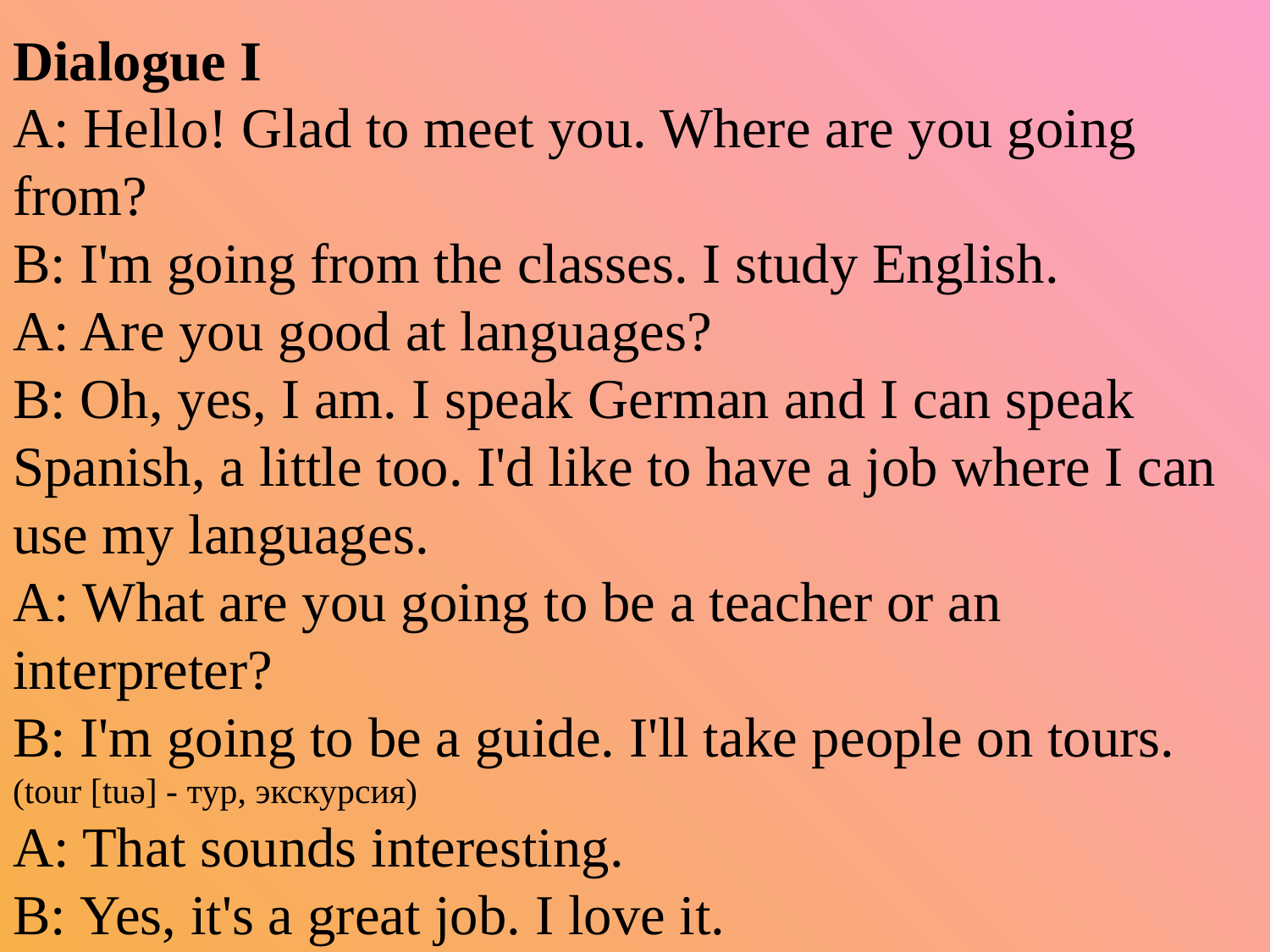

Dialogue I
A: Hello! Glad to meet you. Where are you going from?
B: I'm going from the classes. I study English.
A: Are you good at languages?
B: Oh, yes, I am. I speak German and I can speak Spanish, a little too. I'd like to have a job where I can use my languages.
A: What are you going to be a teacher or an interpreter?
B: I'm going to be a guide. I'll take people on tours.
(tour [tuə] - тур, экскурсия)
A: That sounds interesting.
B: Yes, it's a great job. I love it.